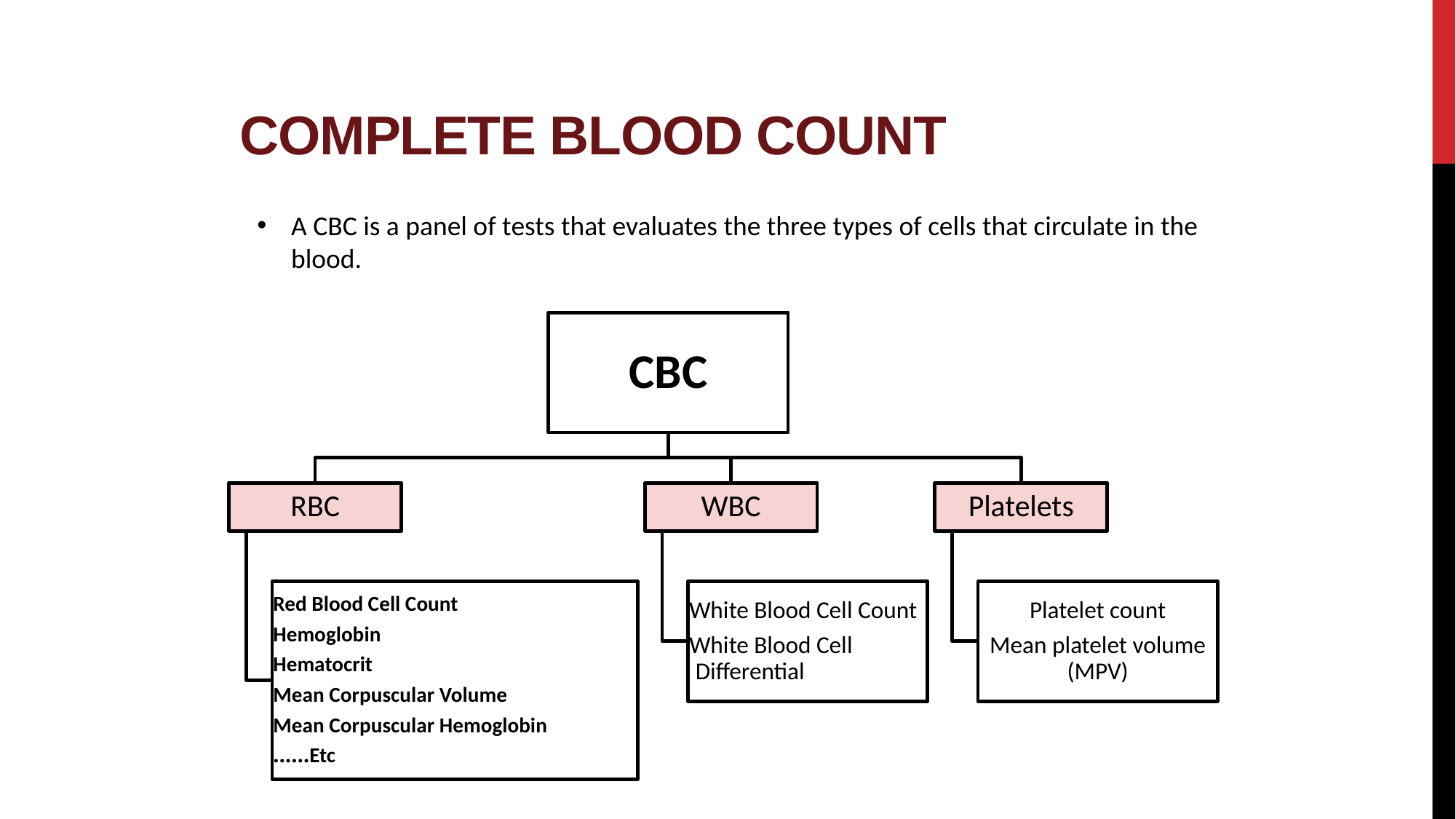

# Complete Blood Count
A CBC is a panel of tests that evaluates the three types of cells that circulate in the blood.
CBC
RBC
Red Blood Cell Count
Hemoglobin
Hematocrit
Mean Corpuscular Volume
Mean Corpuscular Hemoglobin
Etc……
WBC
White Blood Cell Count
White Blood Cell Differential
Platelets
Platelet count
Mean platelet volume (MPV)